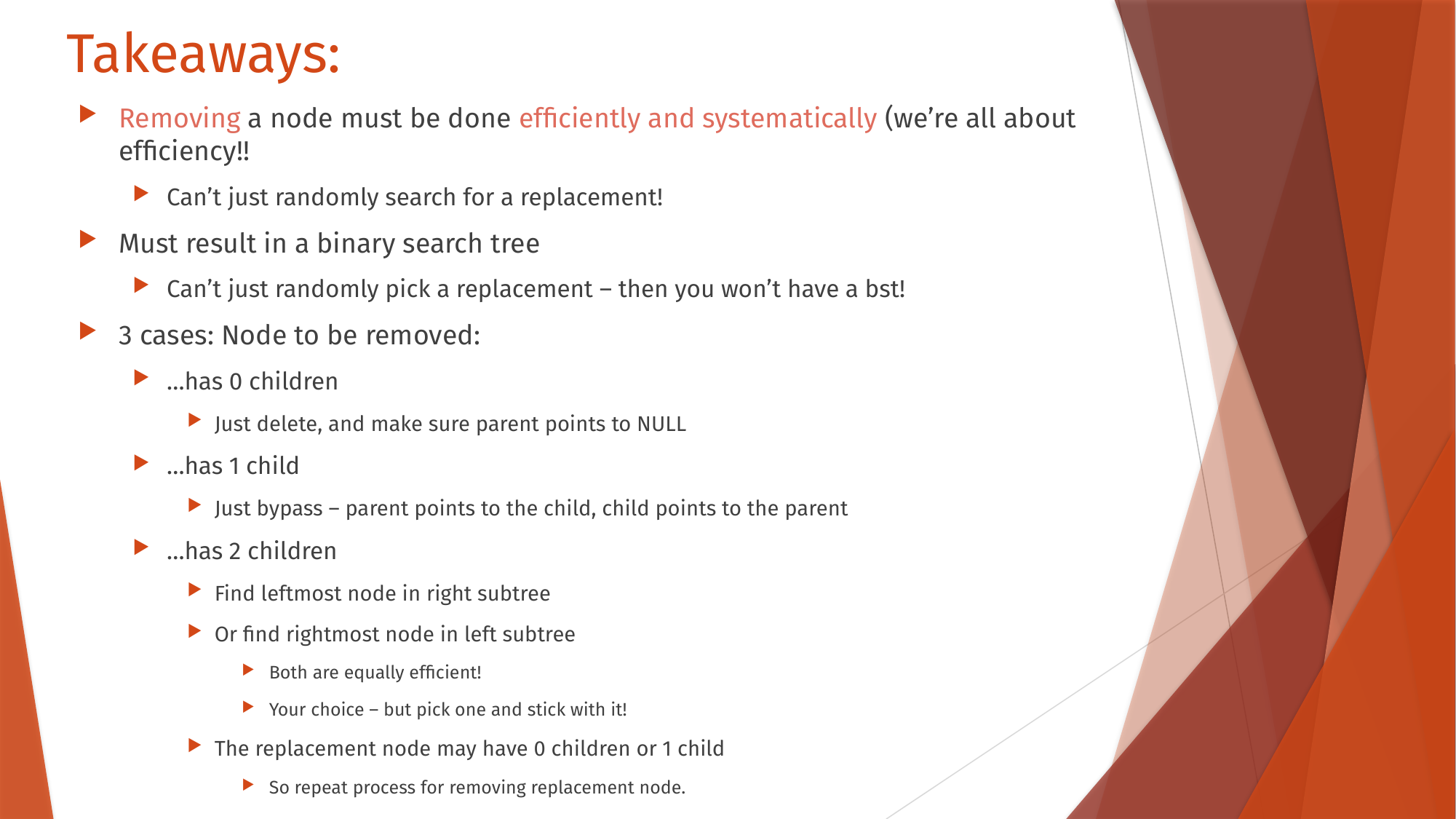

# Takeaways:
Removing a node must be done efficiently and systematically (we’re all about efficiency!!
Can’t just randomly search for a replacement!
Must result in a binary search tree
Can’t just randomly pick a replacement – then you won’t have a bst!
3 cases: Node to be removed:
…has 0 children
Just delete, and make sure parent points to NULL
…has 1 child
Just bypass – parent points to the child, child points to the parent
…has 2 children
Find leftmost node in right subtree
Or find rightmost node in left subtree
Both are equally efficient!
Your choice – but pick one and stick with it!
The replacement node may have 0 children or 1 child
So repeat process for removing replacement node.